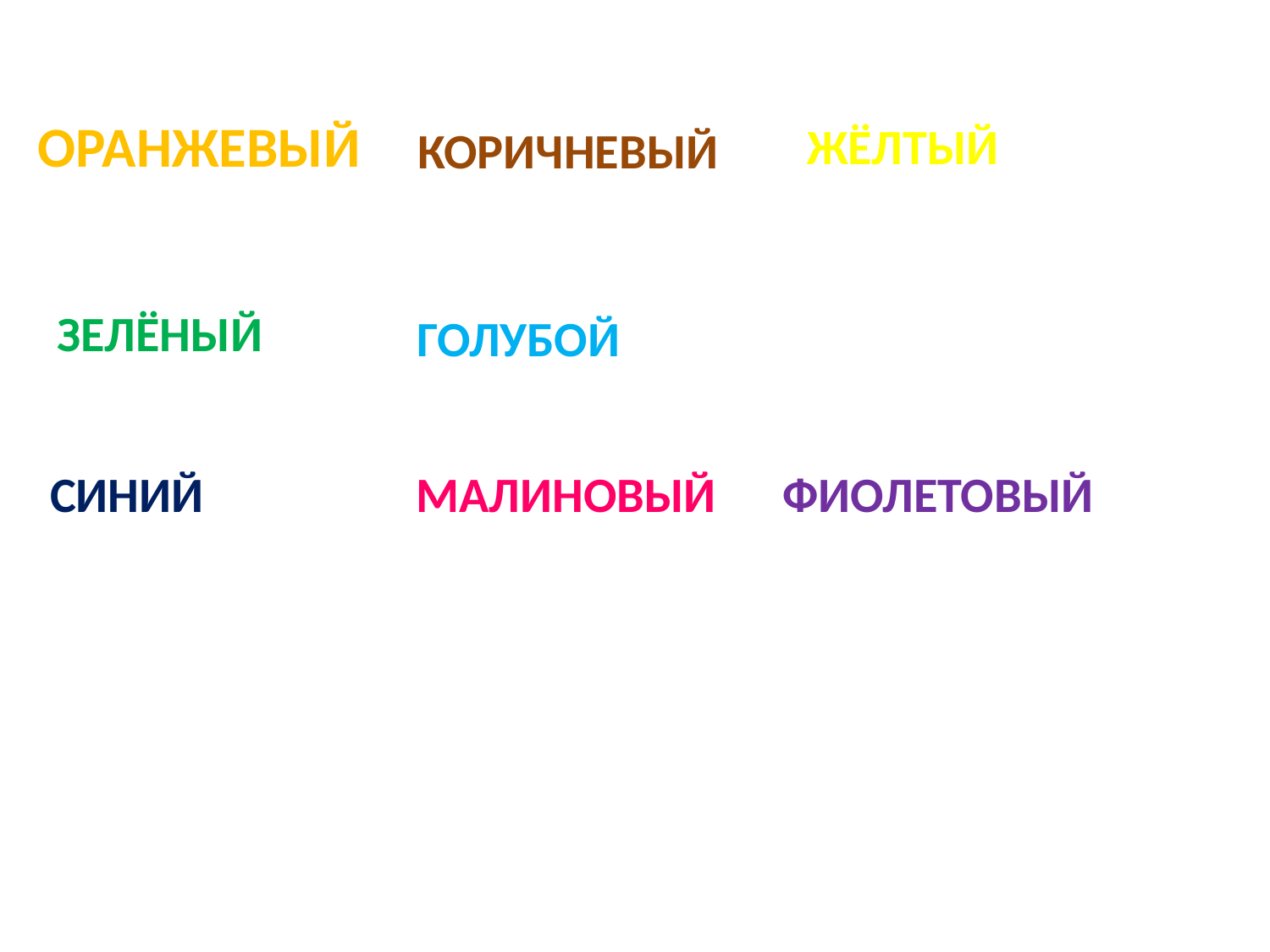

ОРАНЖЕВЫЙ
ЖЁЛТЫЙ
КОРИЧНЕВЫЙ
ЗЕЛЁНЫЙ
БЕЛЫЙ
ГОЛУБОЙ
СИНИЙ
МАЛИНОВЫЙ
ФИОЛЕТОВЫЙ
КРАСНЫЙ